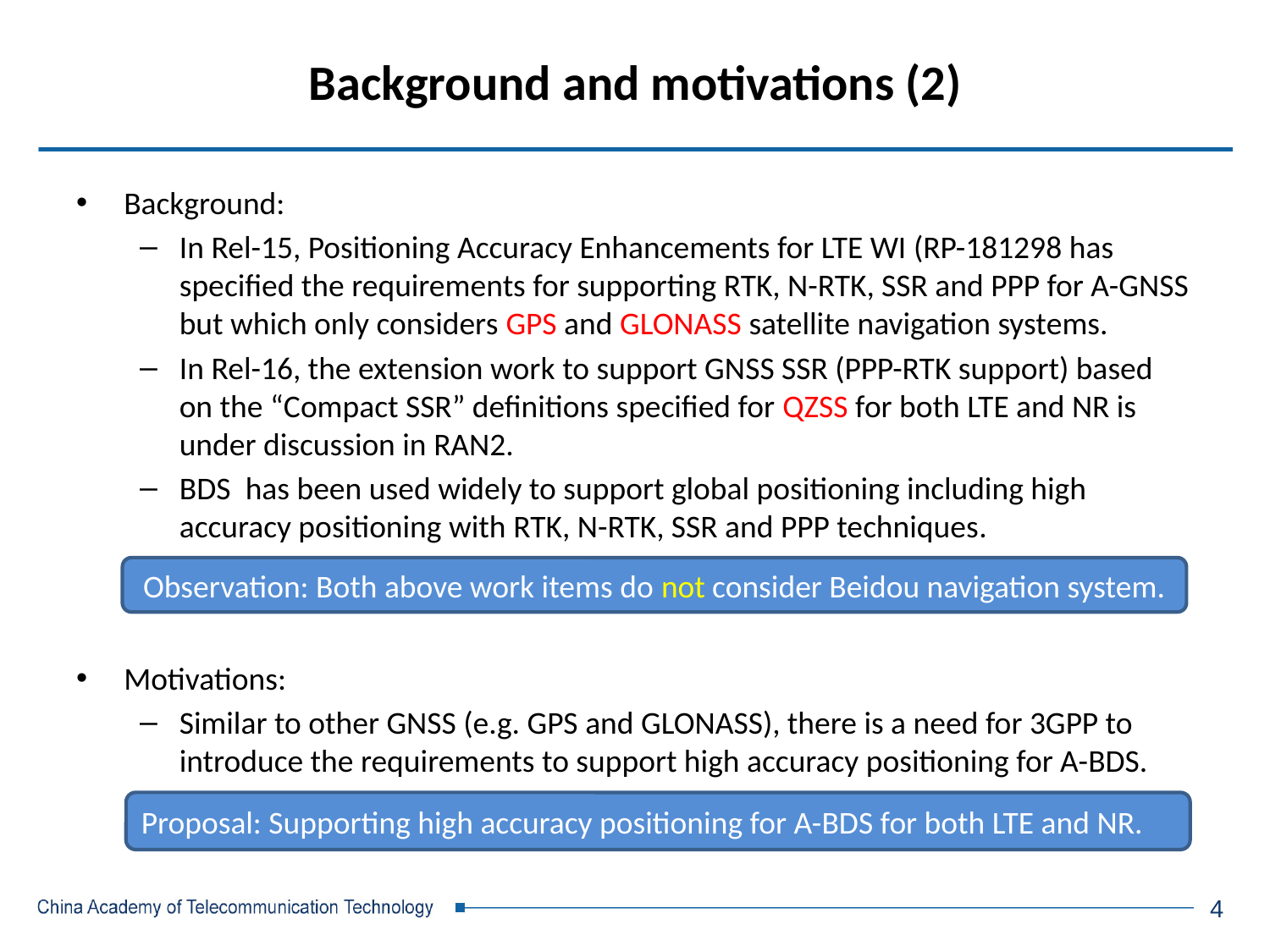

# Background and motivations (2)
Background:
In Rel-15, Positioning Accuracy Enhancements for LTE WI (RP-181298 has specified the requirements for supporting RTK, N-RTK, SSR and PPP for A-GNSS but which only considers GPS and GLONASS satellite navigation systems.
In Rel-16, the extension work to support GNSS SSR (PPP-RTK support) based on the “Compact SSR” definitions specified for QZSS for both LTE and NR is under discussion in RAN2.
BDS  has been used widely to support global positioning including high accuracy positioning with RTK, N-RTK, SSR and PPP techniques.

Motivations:
Similar to other GNSS (e.g. GPS and GLONASS), there is a need for 3GPP to introduce the requirements to support high accuracy positioning for A-BDS.

Observation: Both above work items do not consider Beidou navigation system.
Proposal: Supporting high accuracy positioning for A-BDS for both LTE and NR.
4